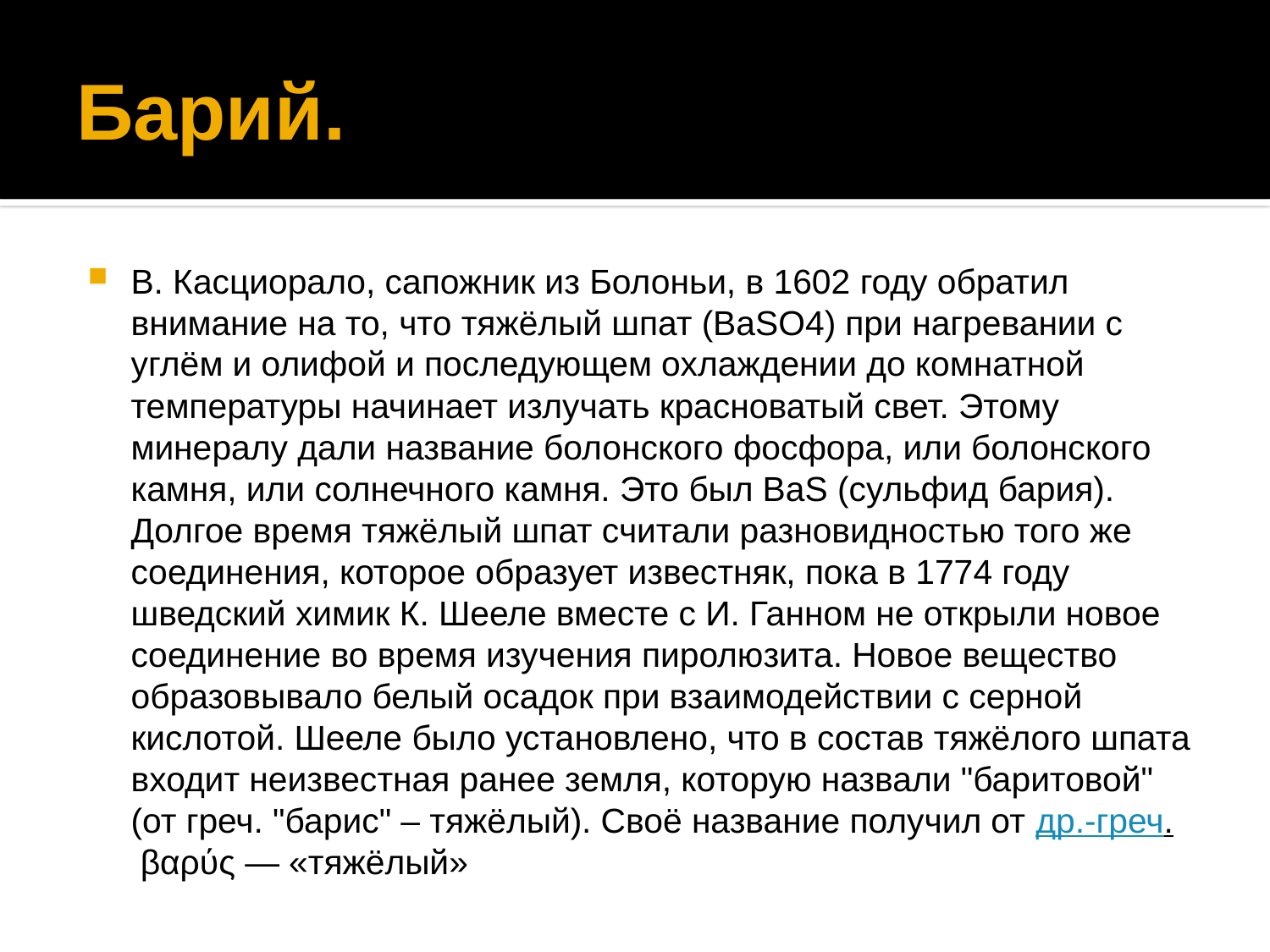

# Барий.
В. Касциорало, сапожник из Болоньи, в 1602 году обратил внимание на то, что тяжёлый шпат (BaSO4) при нагревании с углём и олифой и последующем охлаждении до комнатной температуры начинает излучать красноватый свет. Этому минералу дали название болонского фосфора, или болонского камня, или солнечного камня. Это был BaS (сульфид бария). Долгое время тяжёлый шпат считали разновидностью того же соединения, которое образует известняк, пока в 1774 году шведский химик К. Шееле вместе с И. Ганном не открыли новое соединение во время изучения пиролюзита. Новое вещество образовывало белый осадок при взаимодействии с серной кислотой. Шееле было установлено, что в состав тяжёлого шпата входит неизвестная ранее земля, которую назвали "баритовой" (от греч. "барис" – тяжёлый). Своё название получил от др.-греч. βαρύς — «тяжёлый»